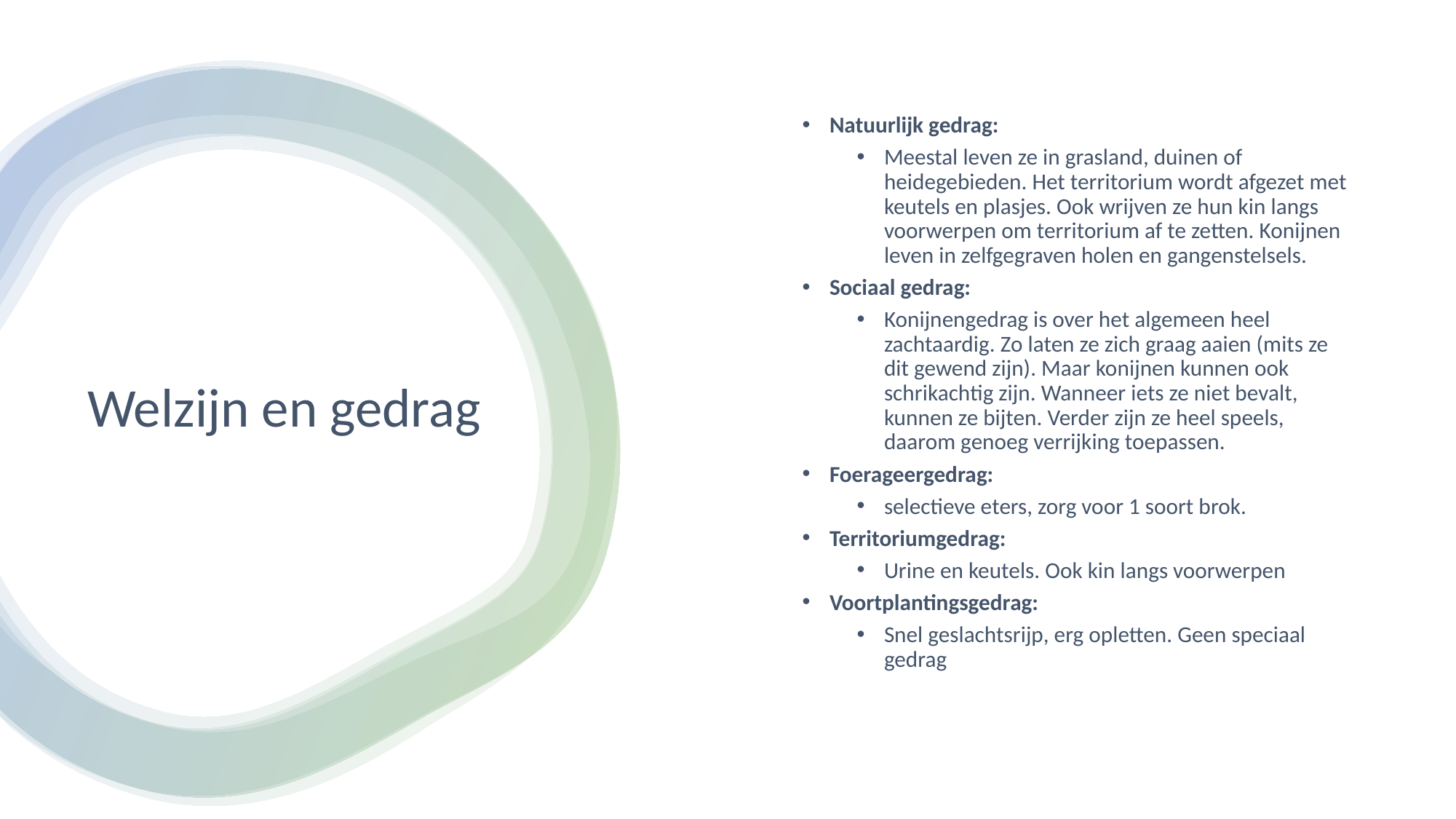

Natuurlijk gedrag:
Meestal leven ze in grasland, duinen of heidegebieden. Het territorium wordt afgezet met keutels en plasjes. Ook wrijven ze hun kin langs voorwerpen om territorium af te zetten. Konijnen leven in zelfgegraven holen en gangenstelsels.
Sociaal gedrag:
Konijnengedrag is over het algemeen heel zachtaardig. Zo laten ze zich graag aaien (mits ze dit gewend zijn). Maar konijnen kunnen ook schrikachtig zijn. Wanneer iets ze niet bevalt, kunnen ze bijten. Verder zijn ze heel speels, daarom genoeg verrijking toepassen.
Foerageergedrag:
selectieve eters, zorg voor 1 soort brok.
Territoriumgedrag:
Urine en keutels. Ook kin langs voorwerpen
Voortplantingsgedrag:
Snel geslachtsrijp, erg opletten. Geen speciaal gedrag

# Welzijn en gedrag